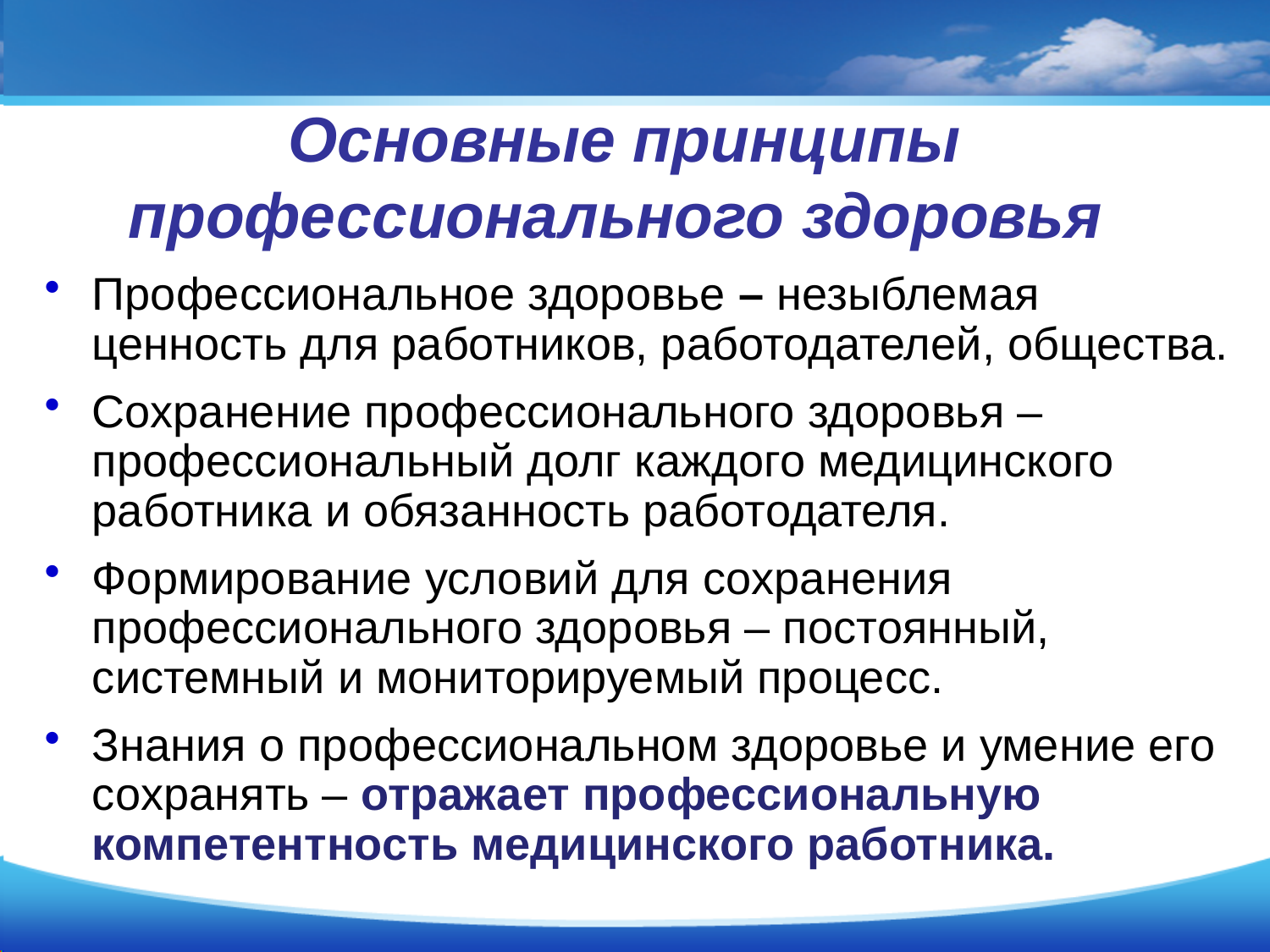

# Основные принципы профессионального здоровья
Профессиональное здоровье – незыблемая ценность для работников, работодателей, общества.
Сохранение профессионального здоровья – профессиональный долг каждого медицинского работника и обязанность работодателя.
Формирование условий для сохранения профессионального здоровья – постоянный, системный и мониторируемый процесс.
Знания о профессиональном здоровье и умение его  сохранять – отражает профессиональную компетентность медицинского работника.